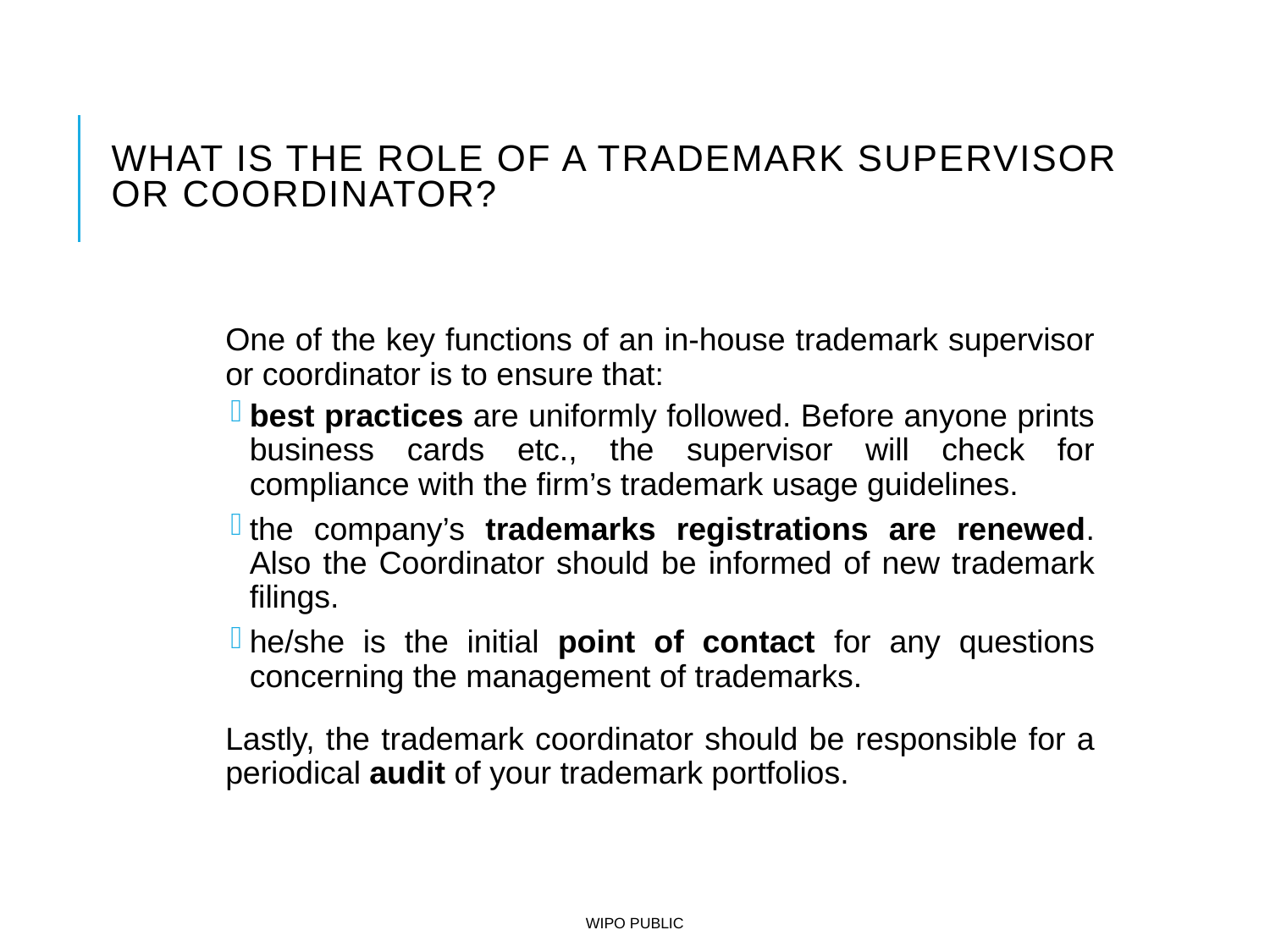

# What is the role of a trademark supervisor or coordinator?
One of the key functions of an in-house trademark supervisor or coordinator is to ensure that:
best practices are uniformly followed. Before anyone prints business cards etc., the supervisor will check for compliance with the firm’s trademark usage guidelines.
the company’s trademarks registrations are renewed. Also the Coordinator should be informed of new trademark filings.
he/she is the initial point of contact for any questions concerning the management of trademarks.
Lastly, the trademark coordinator should be responsible for a periodical audit of your trademark portfolios.